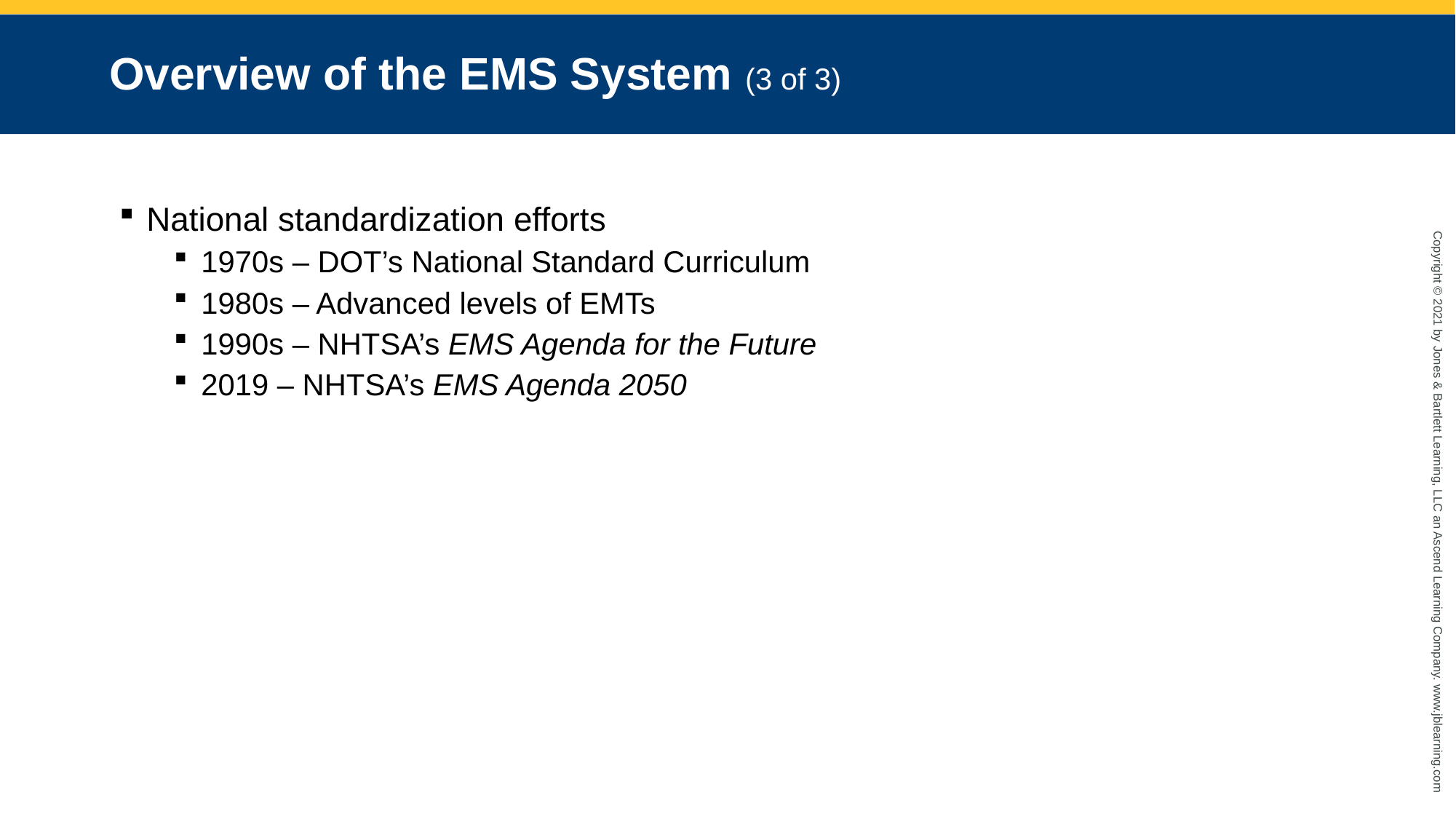

Overview of the EMS System (3 of 3)
National standardization efforts
1970s – DOT’s National Standard Curriculum
1980s – Advanced levels of EMTs
1990s – NHTSA’s EMS Agenda for the Future
2019 – NHTSA’s EMS Agenda 2050